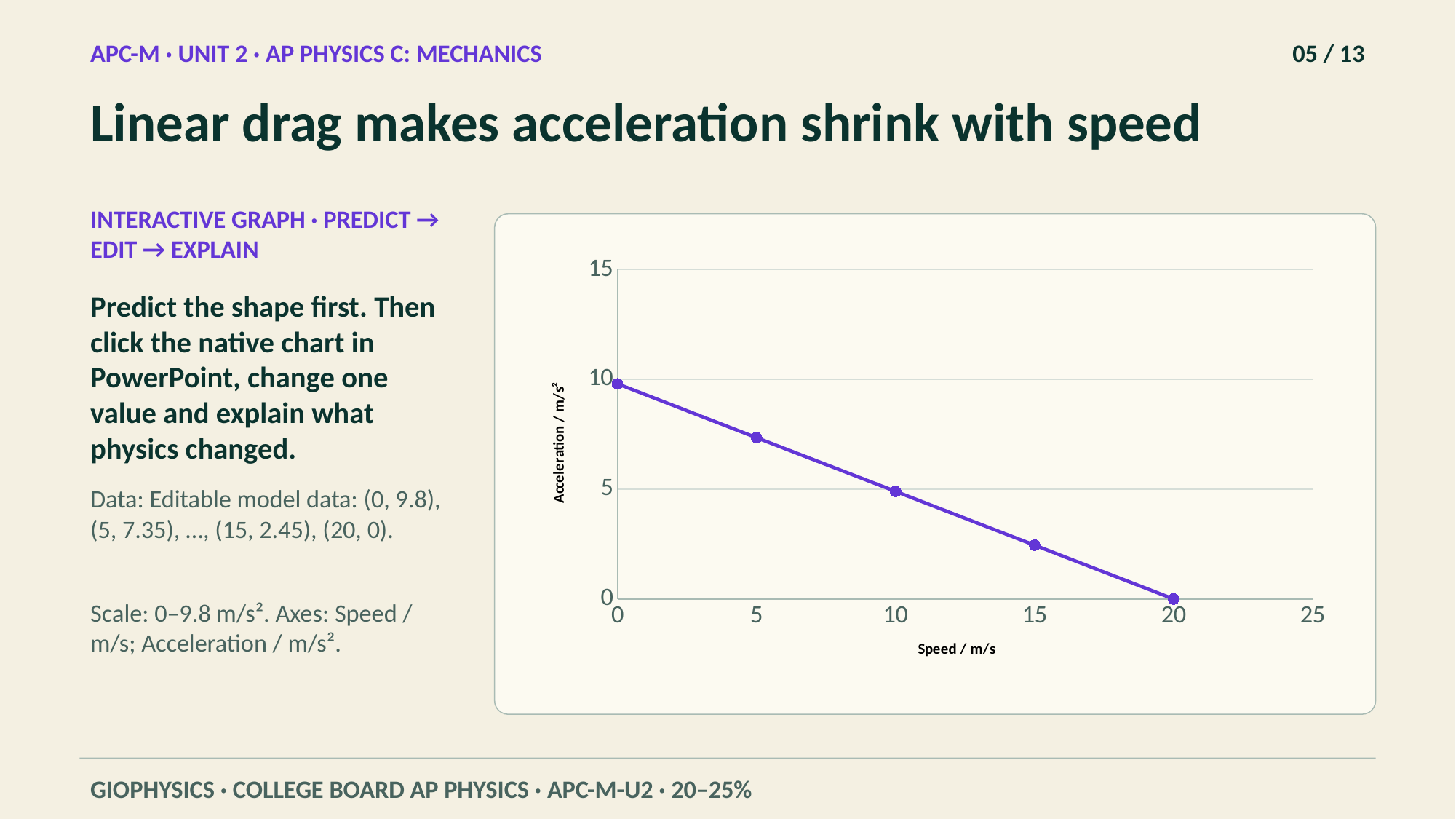

APC-M · UNIT 2 · AP PHYSICS C: MECHANICS
05 / 13
Linear drag makes acceleration shrink with speed
INTERACTIVE GRAPH · PREDICT → EDIT → EXPLAIN

### Chart

| Category |  |
|---|---|
Predict the shape first. Then click the native chart in PowerPoint, change one value and explain what physics changed.
Data: Editable model data: (0, 9.8), (5, 7.35), …, (15, 2.45), (20, 0).
Scale: 0–9.8 m/s². Axes: Speed / m/s; Acceleration / m/s².

GIOPHYSICS · COLLEGE BOARD AP PHYSICS · APC-M-U2 · 20–25%